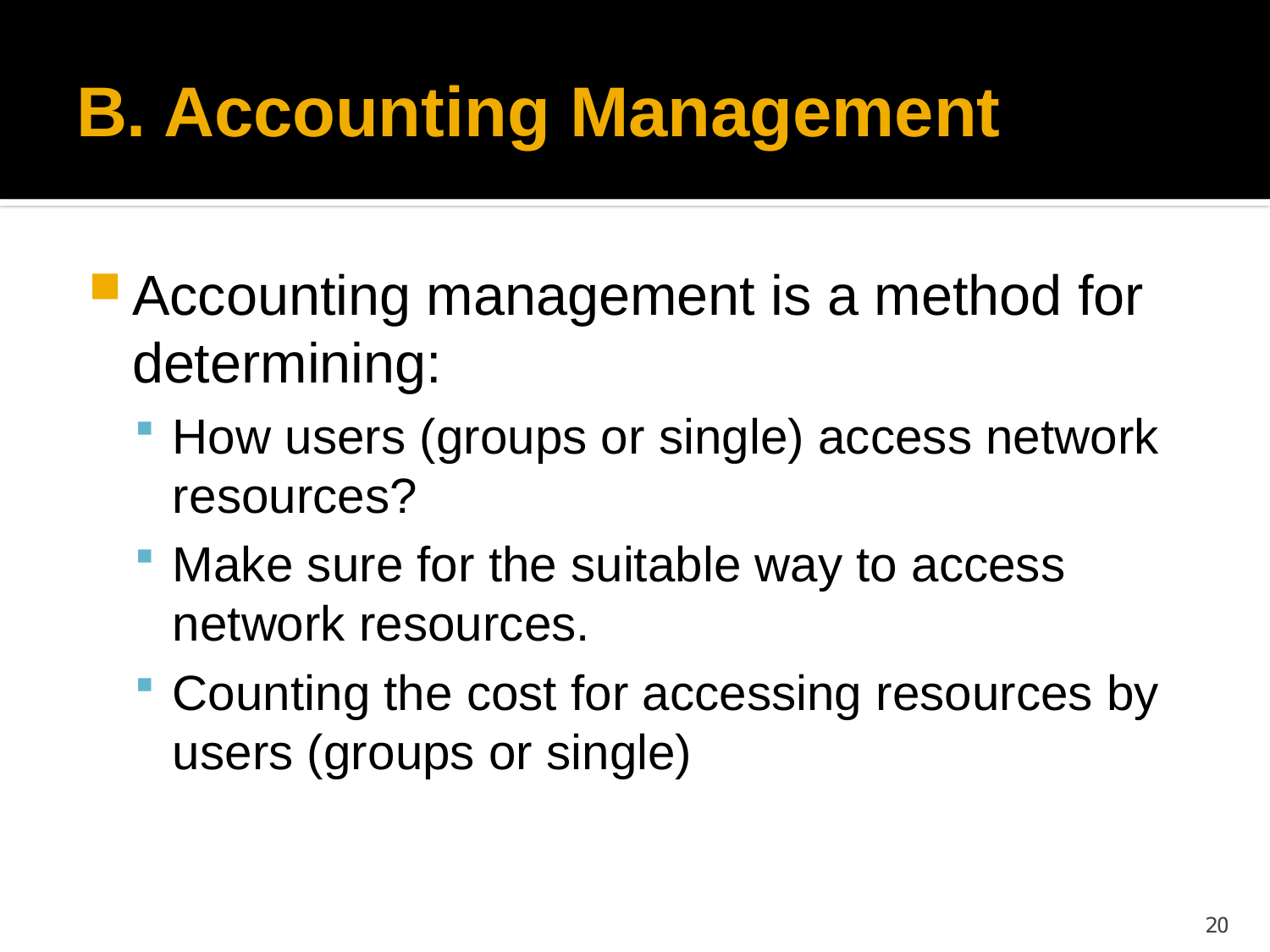

# B. Accounting Management
Accounting management is a method for determining:
How users (groups or single) access network resources?
Make sure for the suitable way to access network resources.
Counting the cost for accessing resources by users (groups or single)
20